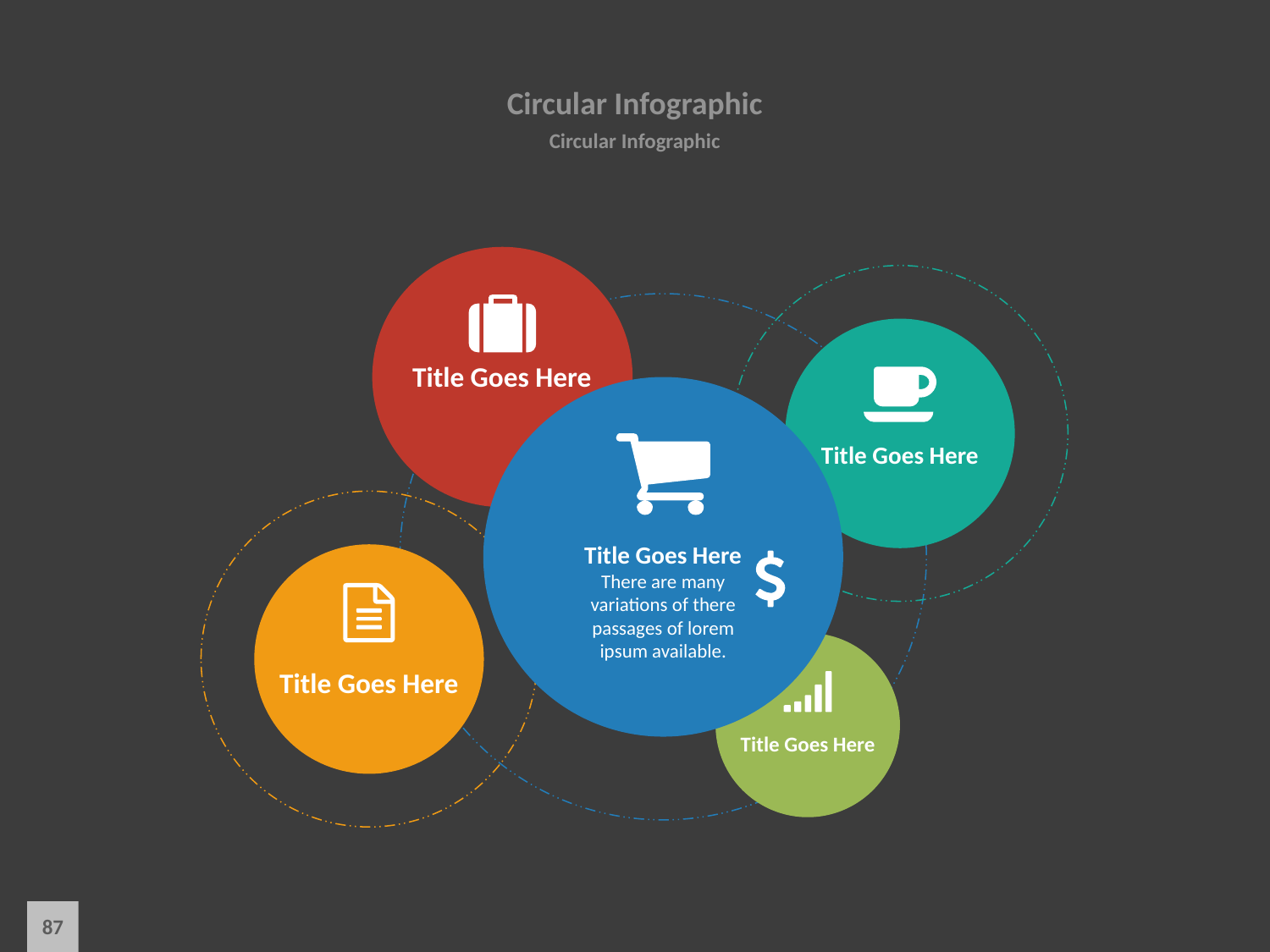

# Circular Infographic
Circular Infographic

Title Goes Here

Title Goes Here

Title Goes Here
There are many variations of there passages of lorem ipsum available.

Title Goes Here

Title Goes Here